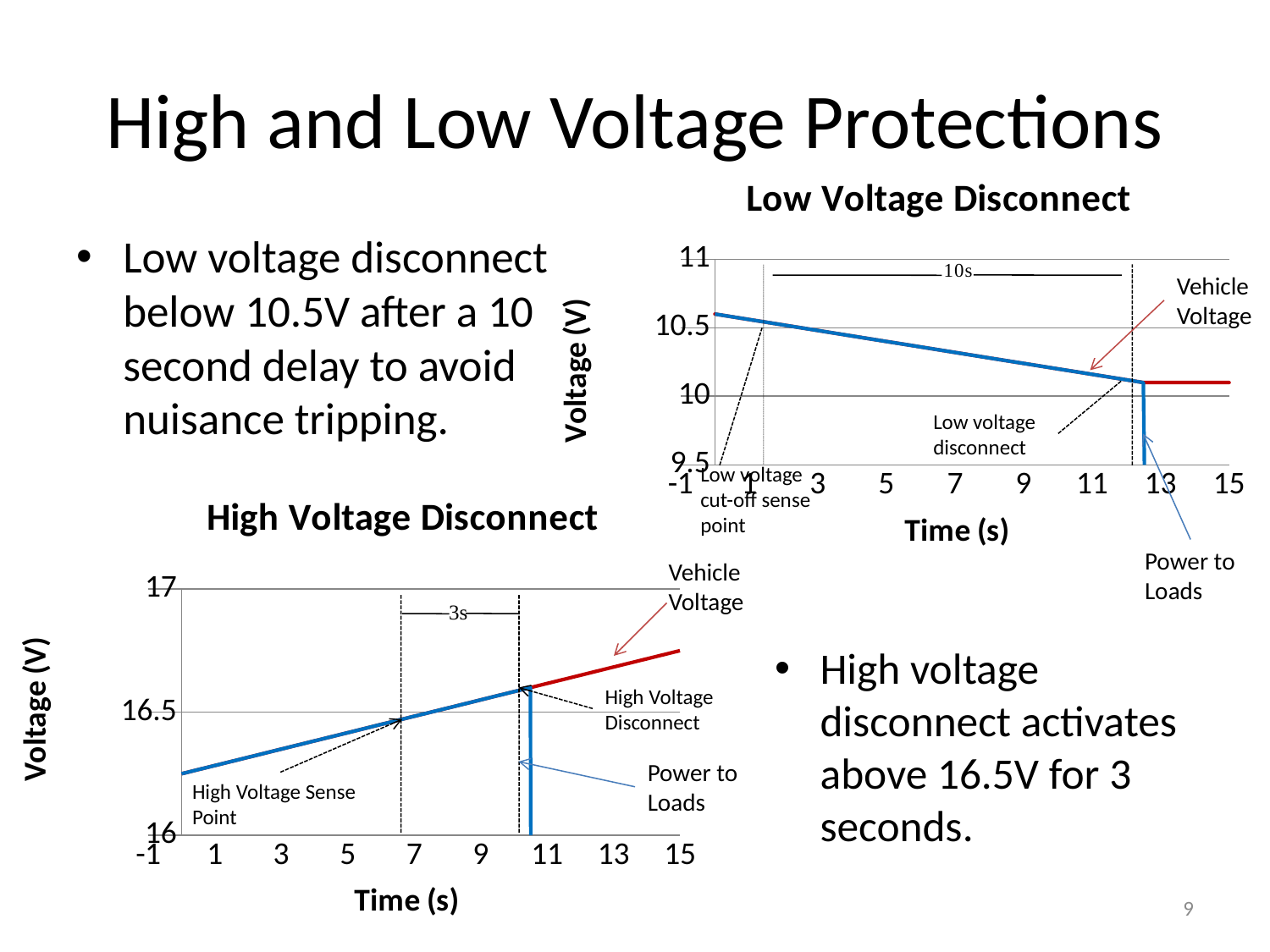

# High and Low Voltage Protections

### Chart: Low Voltage Disconnect

| Category | Power Out | Power In |
|---|---|---|
Low voltage disconnect below 10.5V after a 10 second delay to avoid nuisance tripping.

Vehicle Voltage
Low voltage disconnect
Low voltage cut-off sense point

### Chart: High Voltage Disconnect

| Category | Power Out | Power In |
|---|---|---|
Power to Loads
Vehicle Voltage
High voltage disconnect activates above 16.5V for 3 seconds.

High Voltage Disconnect
Power to Loads
High Voltage Sense Point
9